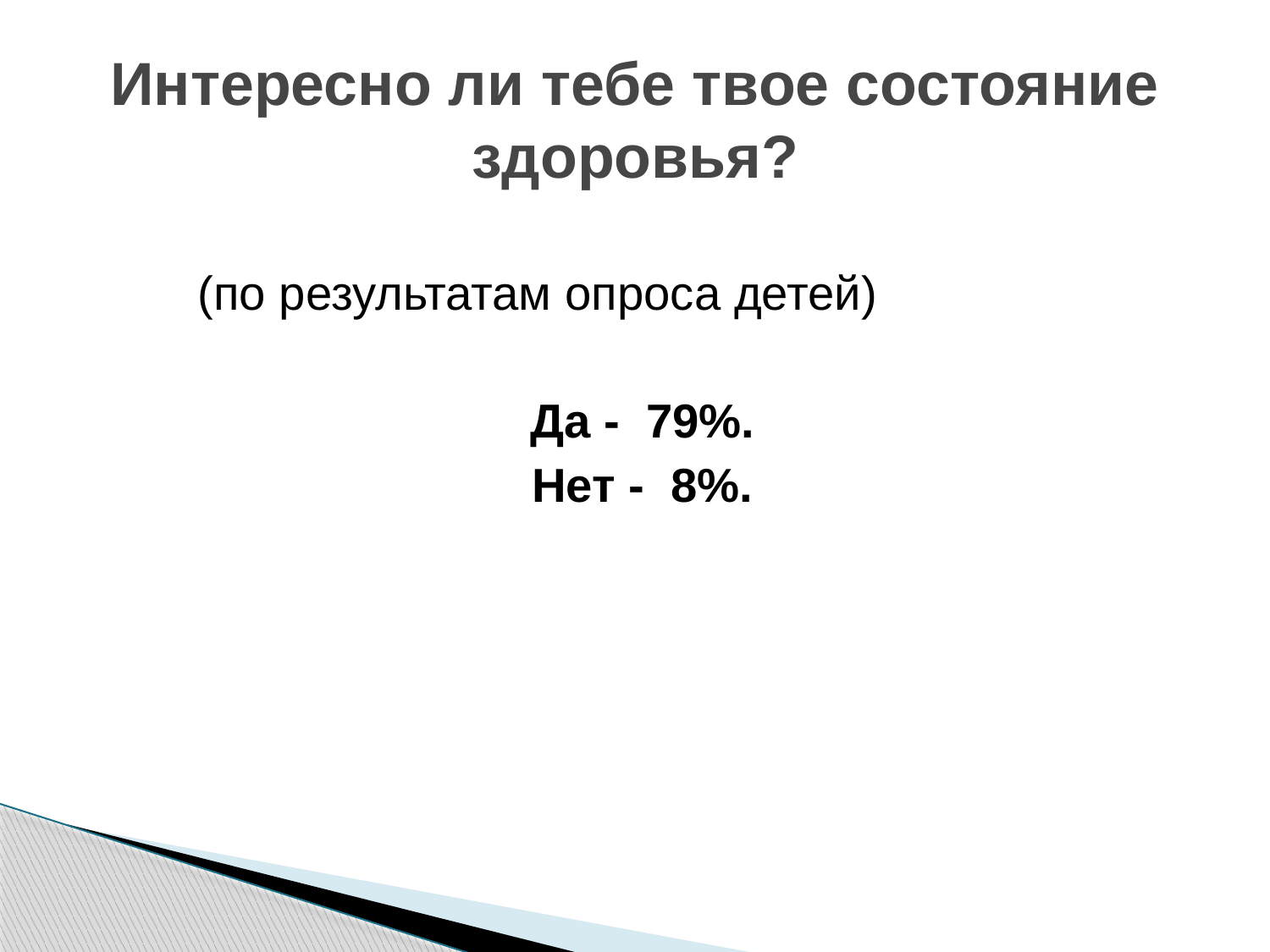

# Интересно ли тебе твое состояние здоровья?
        (по результатам опроса детей)

Да -  79%.
Нет -  8%.